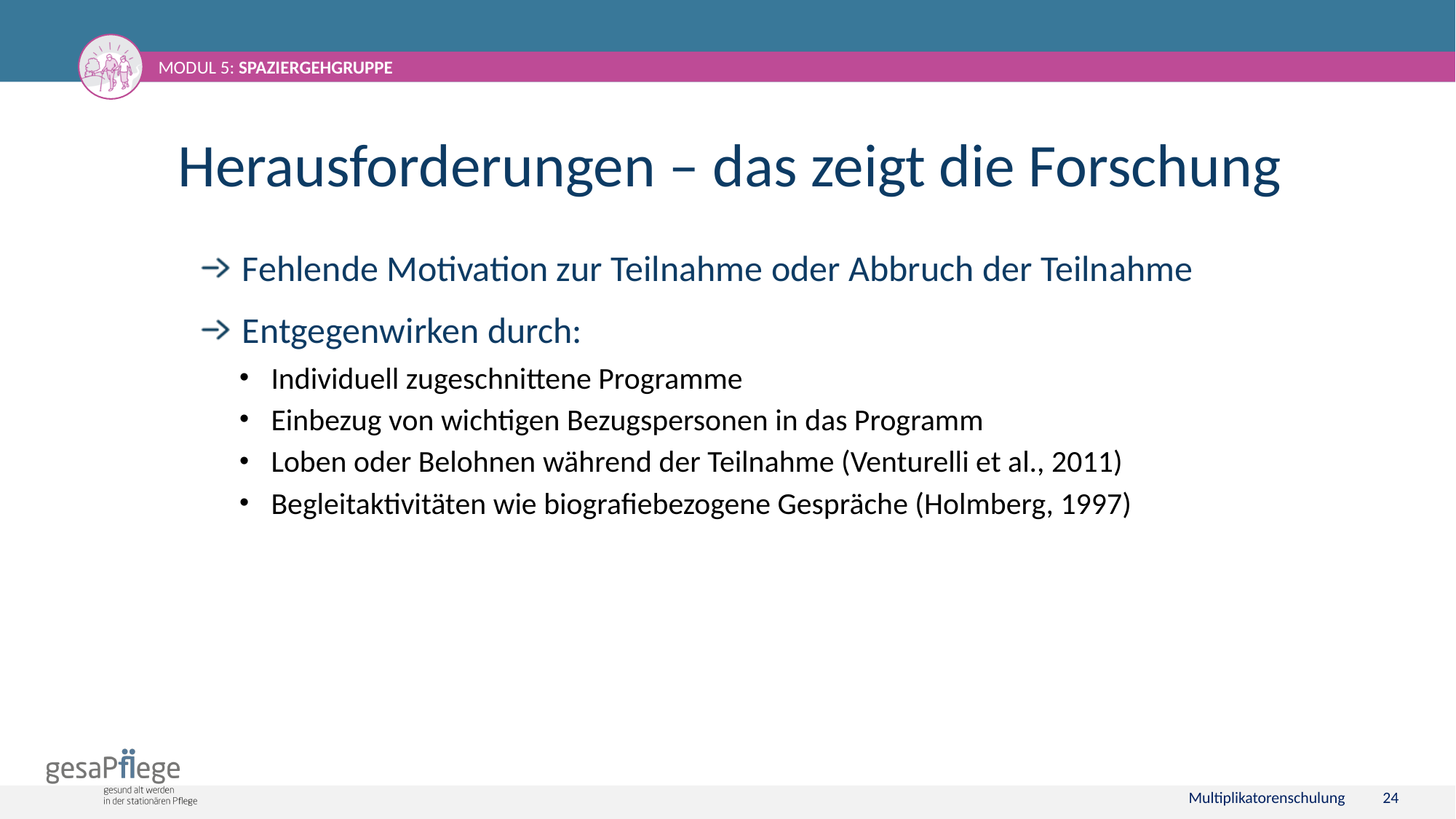

# Herausforderungen – das zeigt die Forschung
Fehlende Motivation zur Teilnahme oder Abbruch der Teilnahme
Entgegenwirken durch:
Individuell zugeschnittene Programme
Einbezug von wichtigen Bezugspersonen in das Programm
Loben oder Belohnen während der Teilnahme (Venturelli et al., 2011)
Begleitaktivitäten wie biografiebezogene Gespräche (Holmberg, 1997)

Multiplikatorenschulung
24